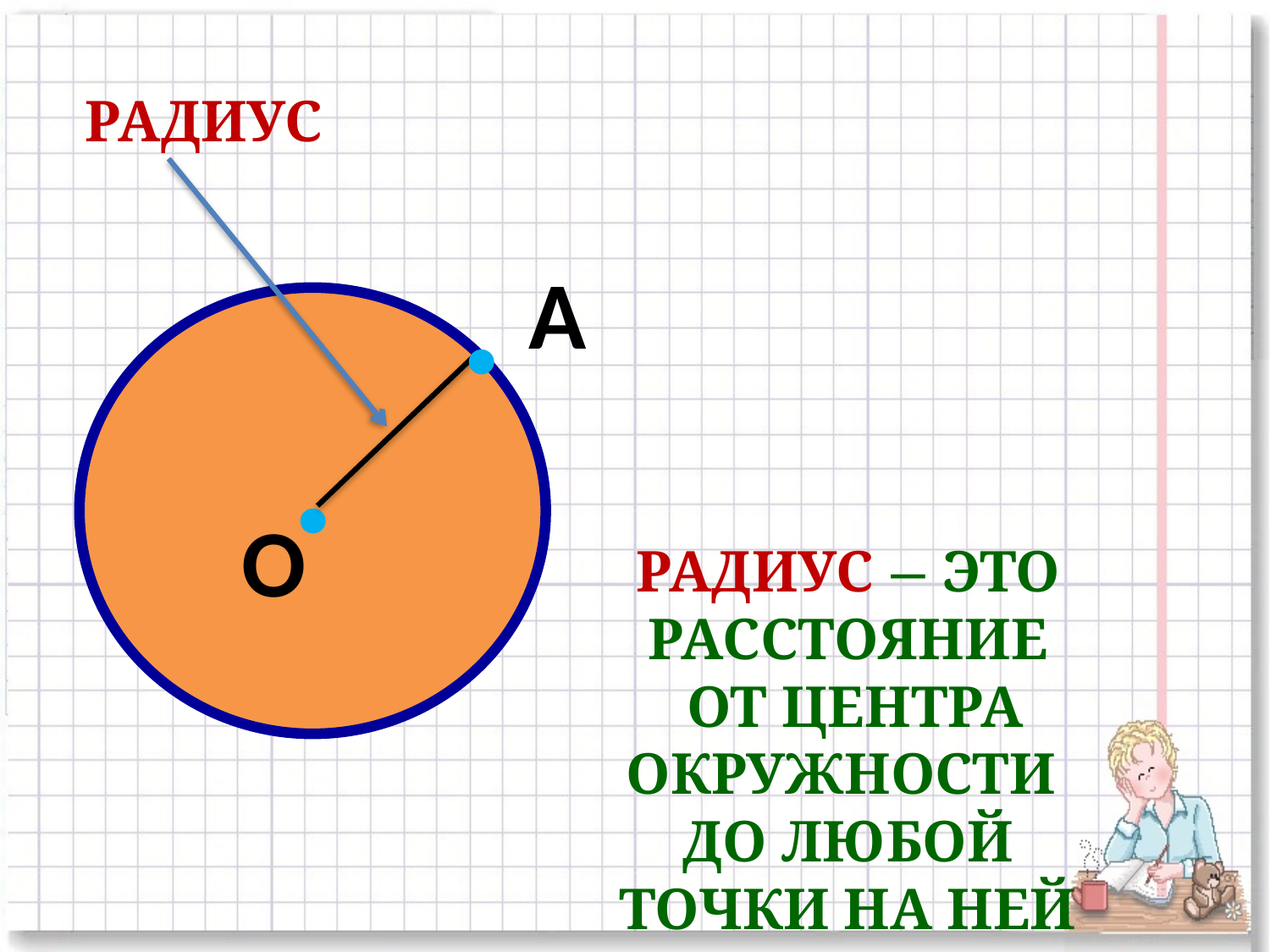

РАДИУС
.
А

.
О
РАДИУС – ЭТО РАССТОЯНИЕ
 ОТ ЦЕНТРА
ОКРУЖНОСТИ
ДО ЛЮБОЙ
ТОЧКИ НА НЕЙ